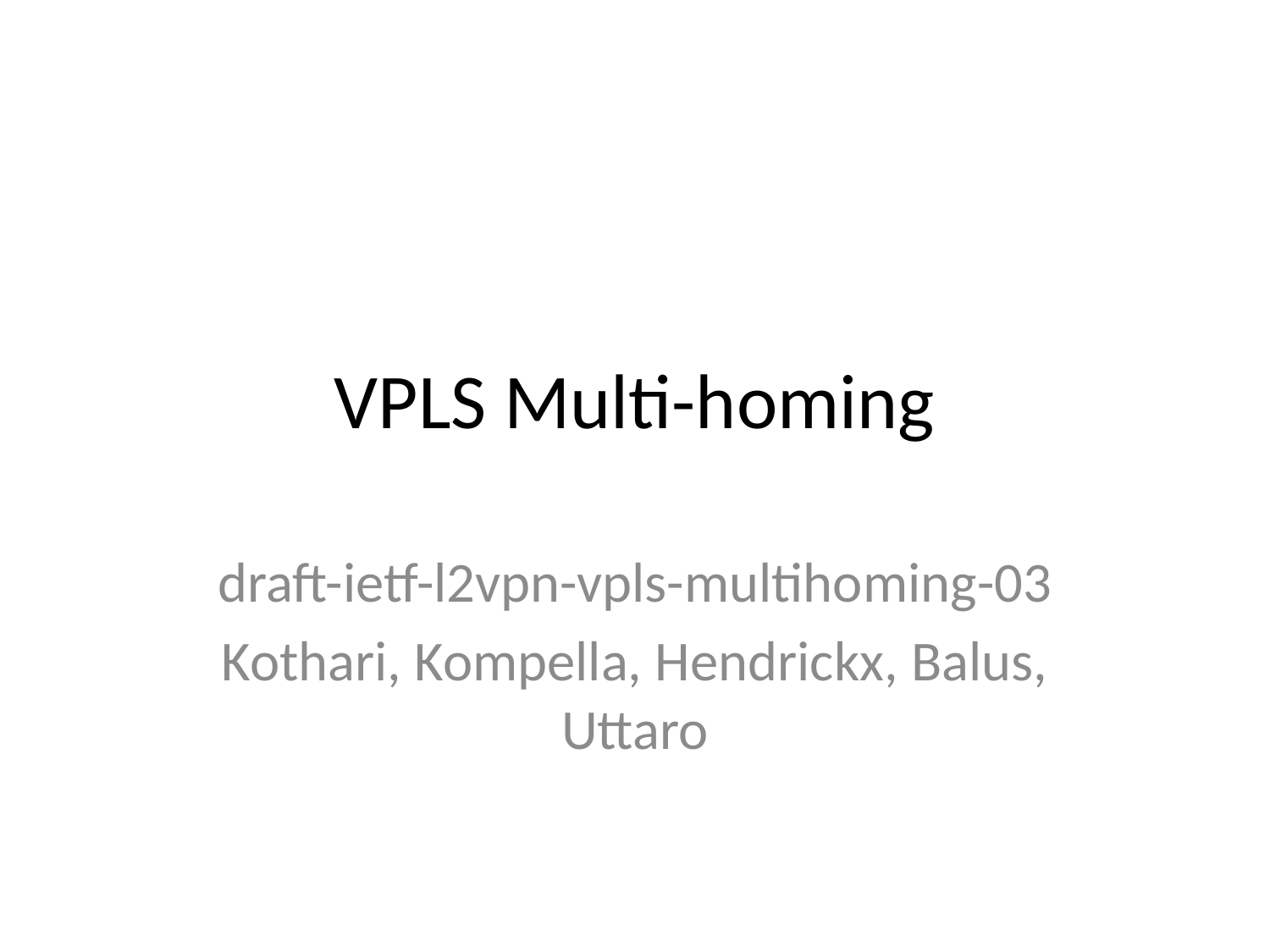

# VPLS Multi-homing
draft-ietf-l2vpn-vpls-multihoming-03
Kothari, Kompella, Hendrickx, Balus, Uttaro